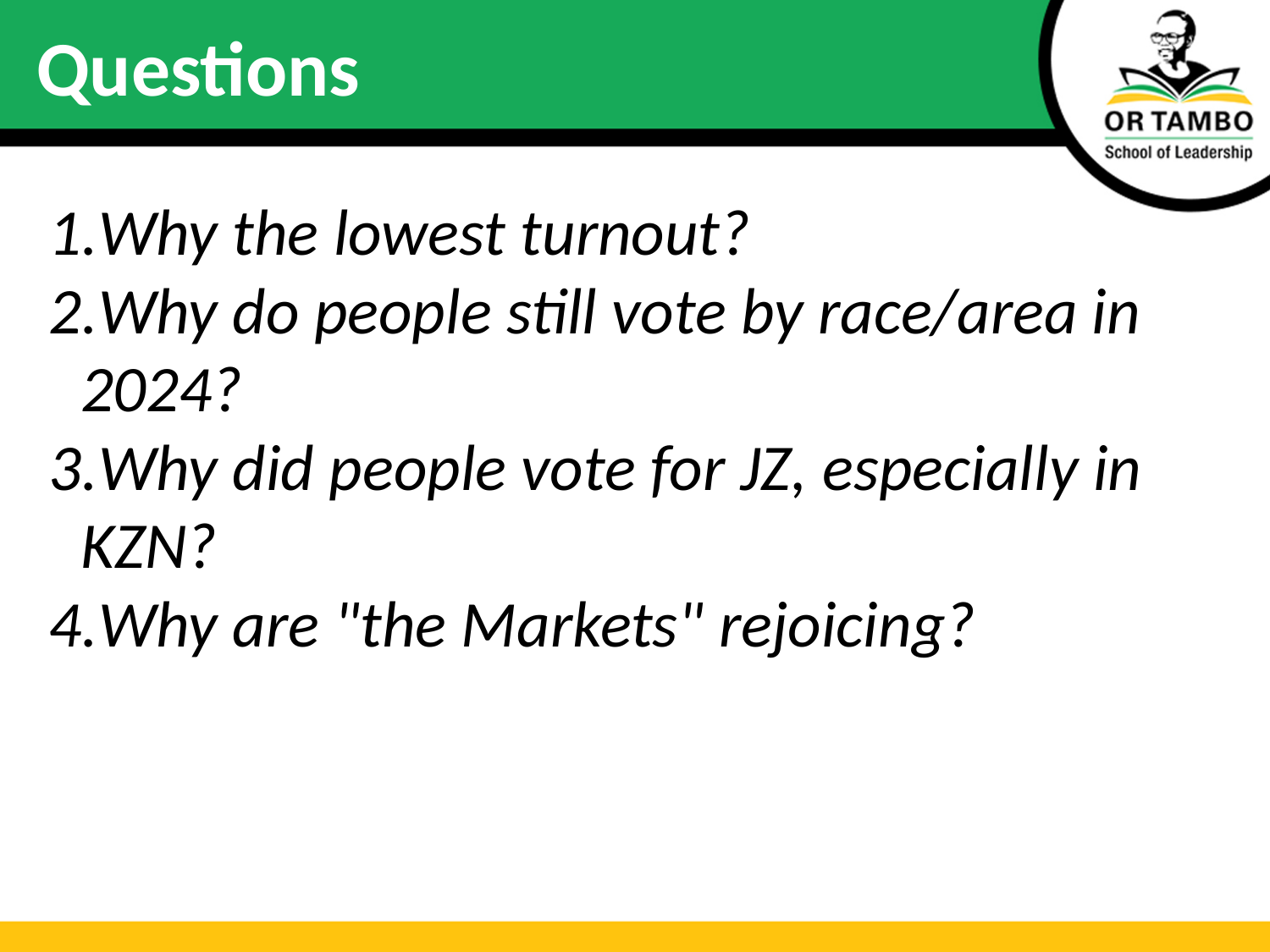

# Questions
Why the lowest turnout?
Why do people still vote by race/area in 2024?
Why did people vote for JZ, especially in KZN?
Why are "the Markets" rejoicing?